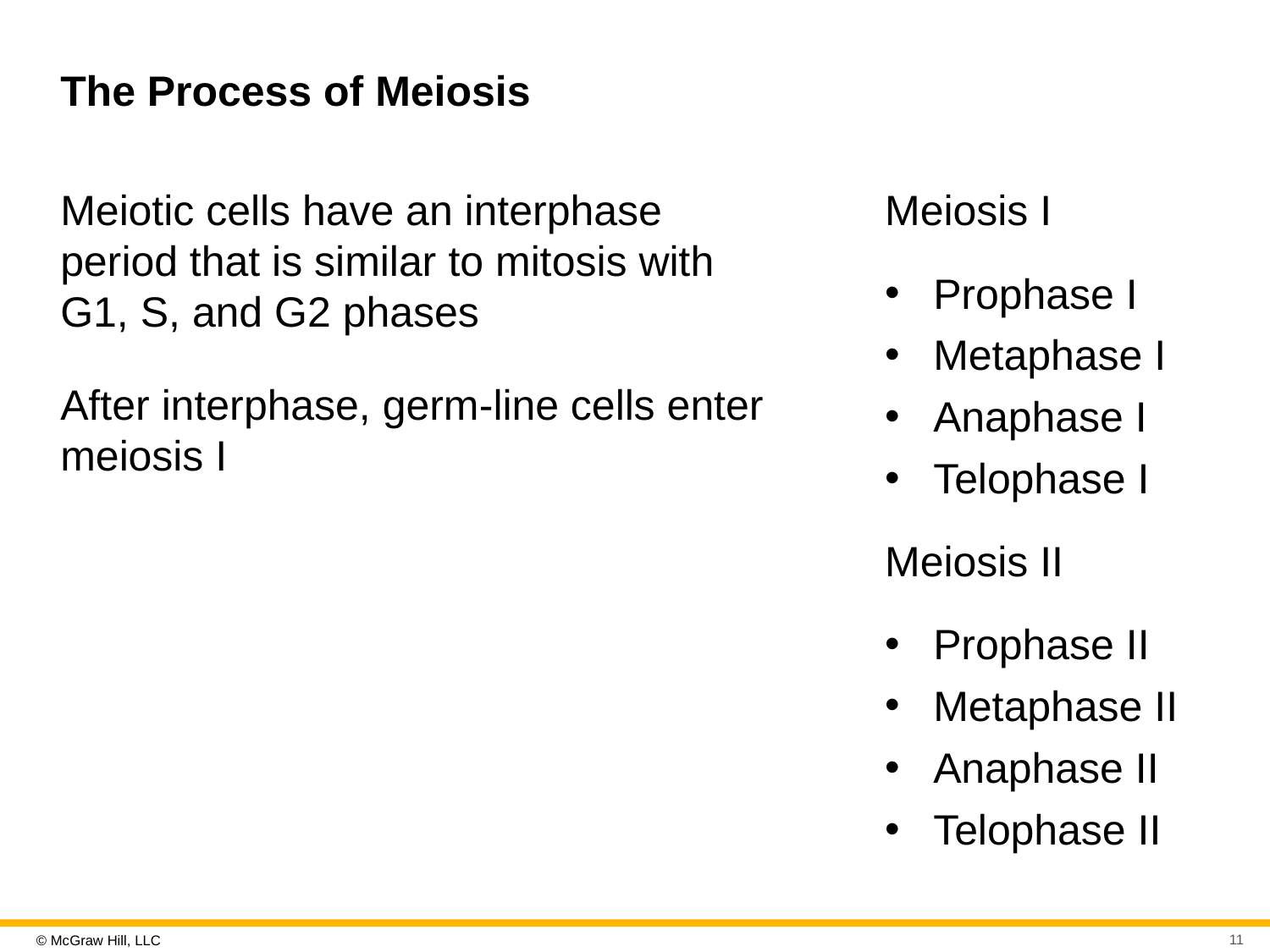

# The Process of Meiosis
Meiotic cells have an interphase period that is similar to mitosis with G1, S, and G2 phases
After interphase, germ-line cells enter meiosis I
Meiosis I
Prophase I
Metaphase I
Anaphase I
Telophase I
Meiosis II
Prophase II
Metaphase II
Anaphase II
Telophase II
11